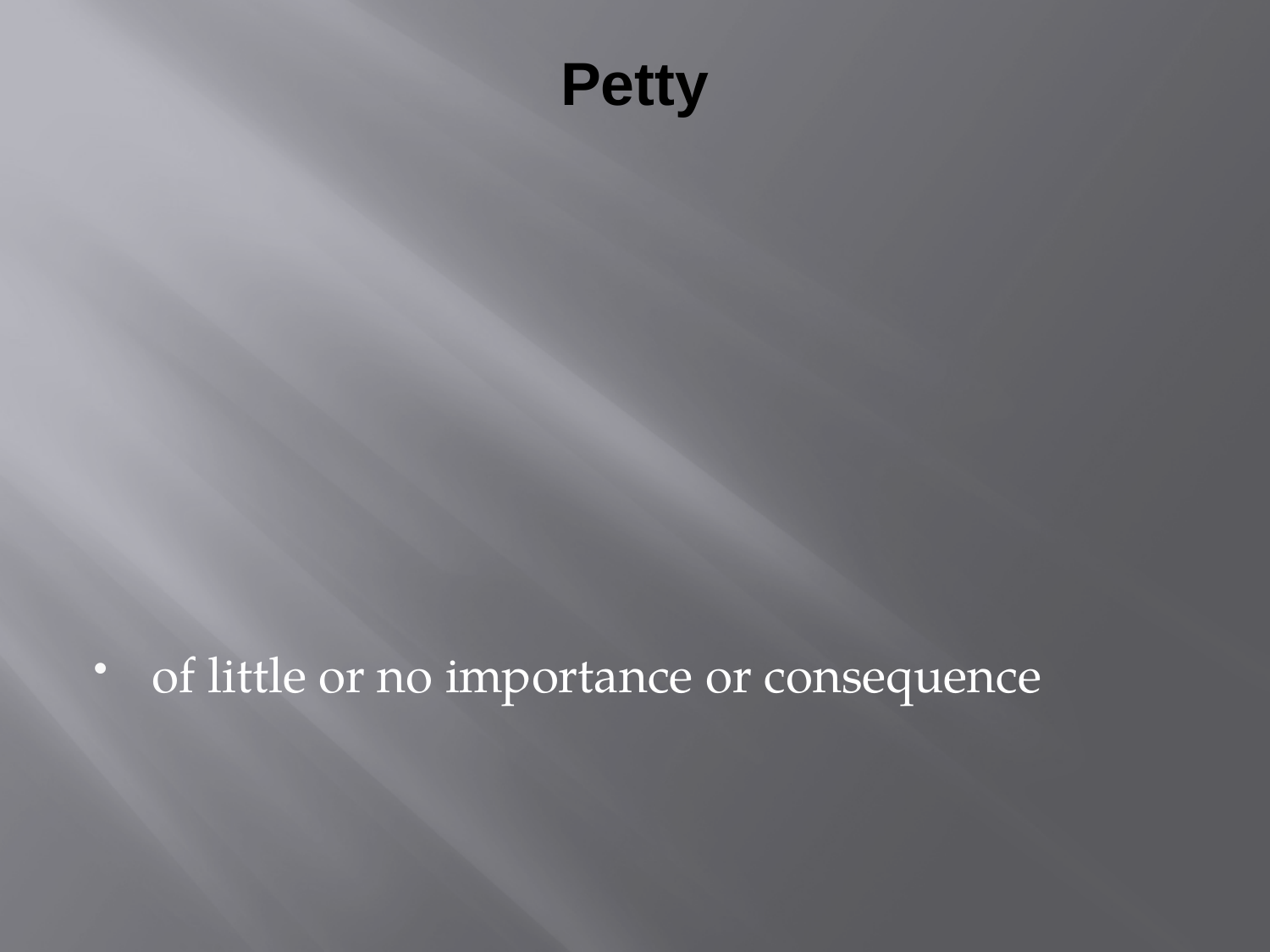

# Petty

of little or no importance or consequence